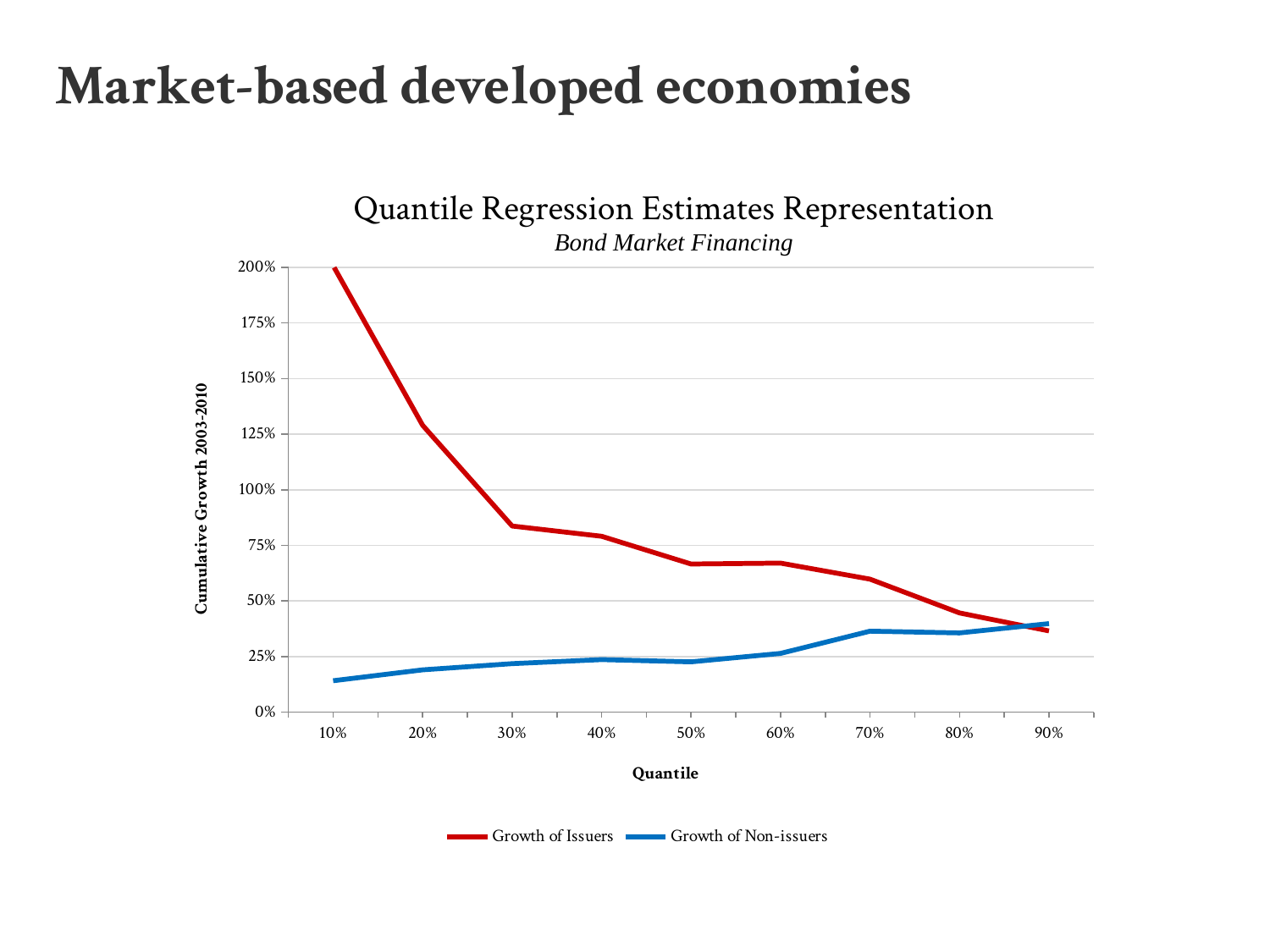

Market-based developed economies
Quantile Regression Estimates Representation
Bond Market Financing

### Chart

| Category | Growth of Non-issuers | Growth of Issuers |
|---|---|---|
| 0.1 | 0.14100000000000001 | 2.008 |
| 0.2 | 0.18999999999999995 | 1.29 |
| 0.3 | 0.21799999999999997 | 0.837 |
| 0.4 | 0.236 | 0.7909999999999999 |
| 0.5 | 0.22599999999999998 | 0.6659999999999999 |
| 0.6 | 0.264 | 0.6699999999999999 |
| 0.7 | 0.3640000000000001 | 0.5980000000000001 |
| 0.8 | 0.3560000000000001 | 0.44599999999999995 |
| 0.9 | 0.3979999999999999 | 0.365 |